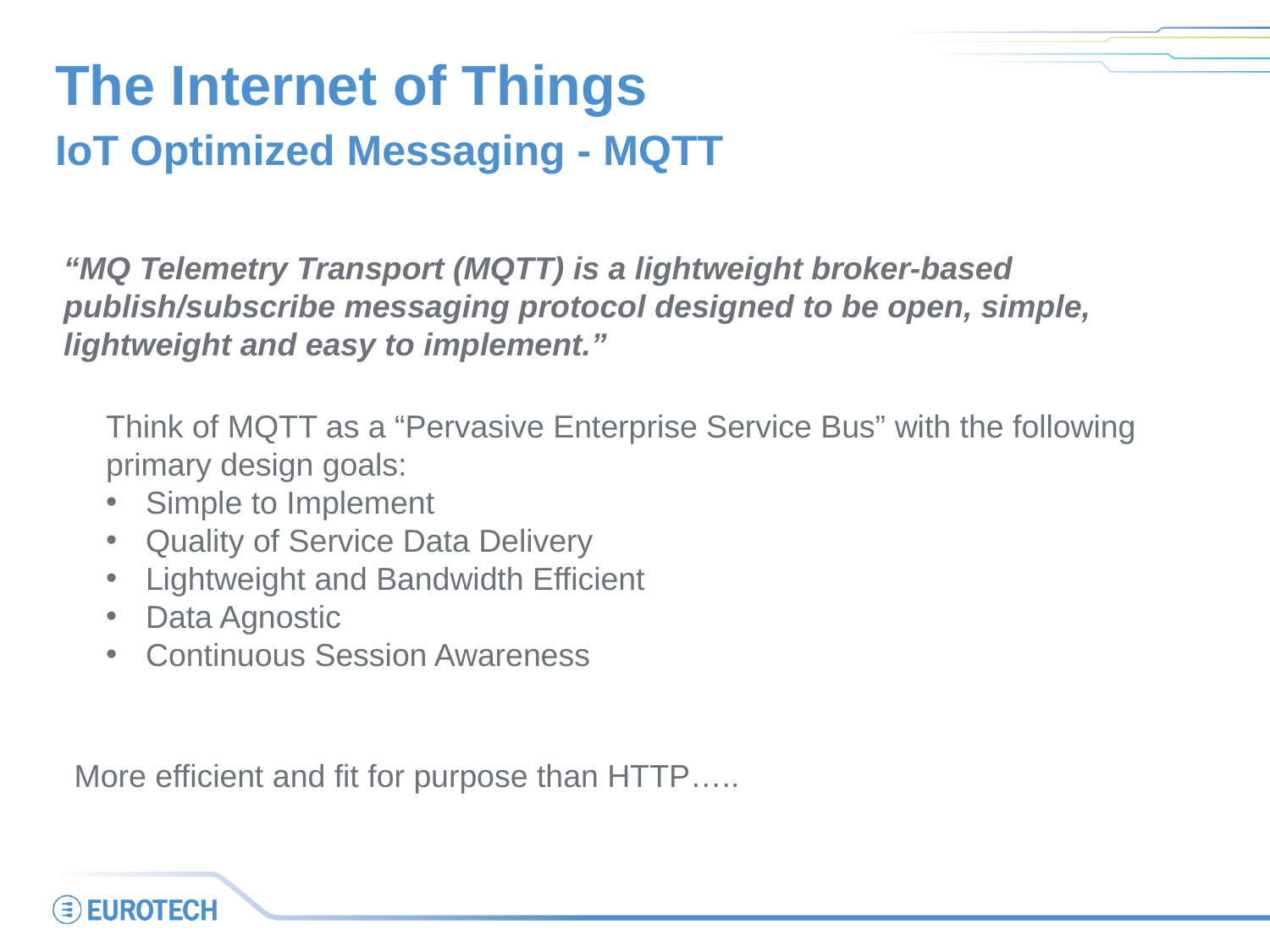

The Internet of Things
IoT Optimized Messaging - MQTT
“MQ Telemetry Transport (MQTT) is a lightweight broker-based publish/subscribe messaging protocol designed to be open, simple, lightweight and easy to implement.”
Think of MQTT as a “Pervasive Enterprise Service Bus” with the following primary design goals:
Simple to Implement
Quality of Service Data Delivery
Lightweight and Bandwidth Efficient
Data Agnostic
Continuous Session Awareness

More efficient and fit for purpose than HTTP…..